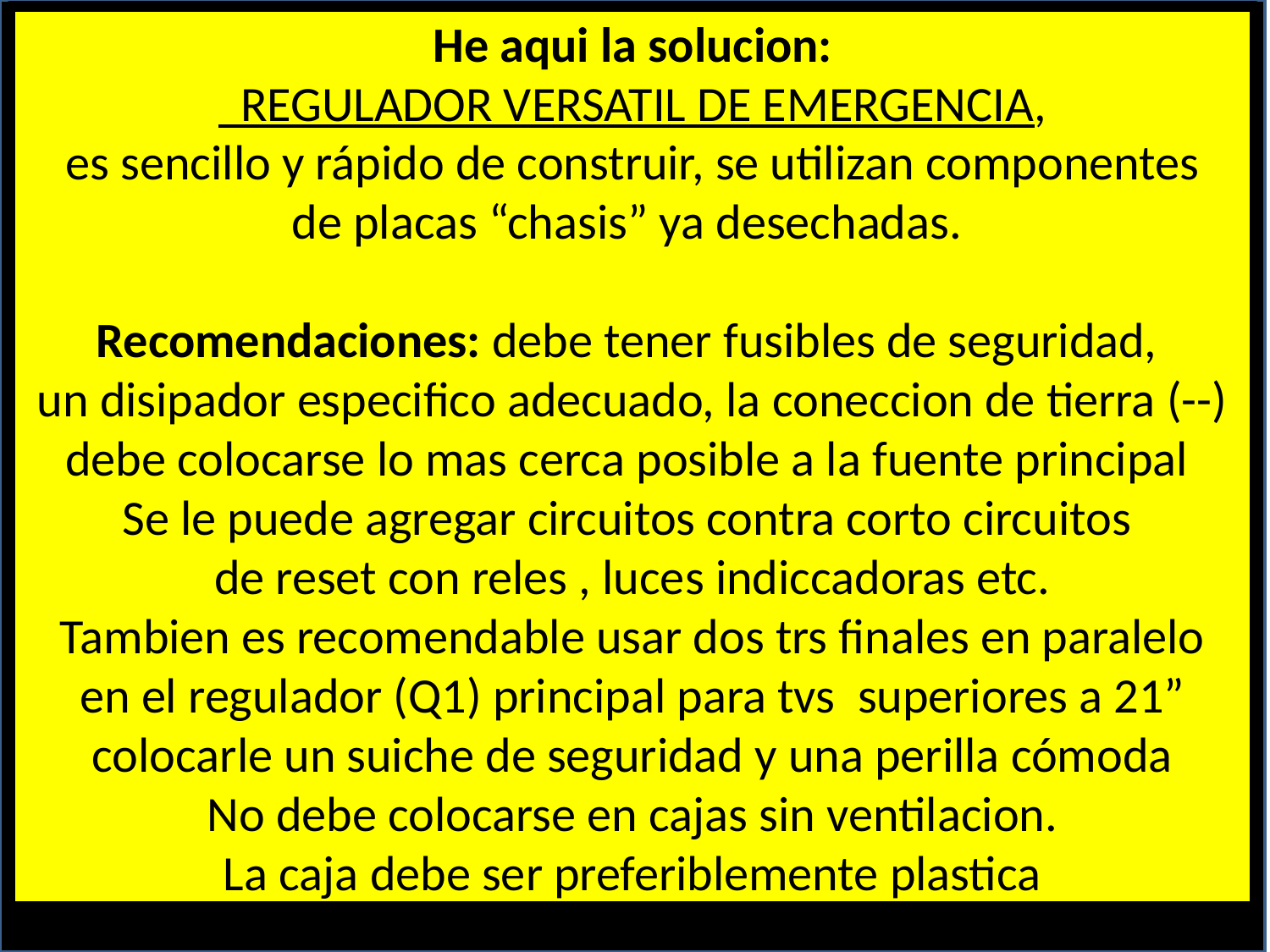

He aqui la solucion:
  REGULADOR VERSATIL DE EMERGENCIA,
 es sencillo y rápido de construir, se utilizan componentes
de placas “chasis” ya desechadas.

Recomendaciones: debe tener fusibles de seguridad,
un disipador especifico adecuado, la coneccion de tierra (--) debe colocarse lo mas cerca posible a la fuente principal
Se le puede agregar circuitos contra corto circuitos
de reset con reles , luces indiccadoras etc.
Tambien es recomendable usar dos trs finales en paralelo
en el regulador (Q1) principal para tvs  superiores a 21”
colocarle un suiche de seguridad y una perilla cómoda
No debe colocarse en cajas sin ventilacion.
La caja debe ser preferiblemente plastica